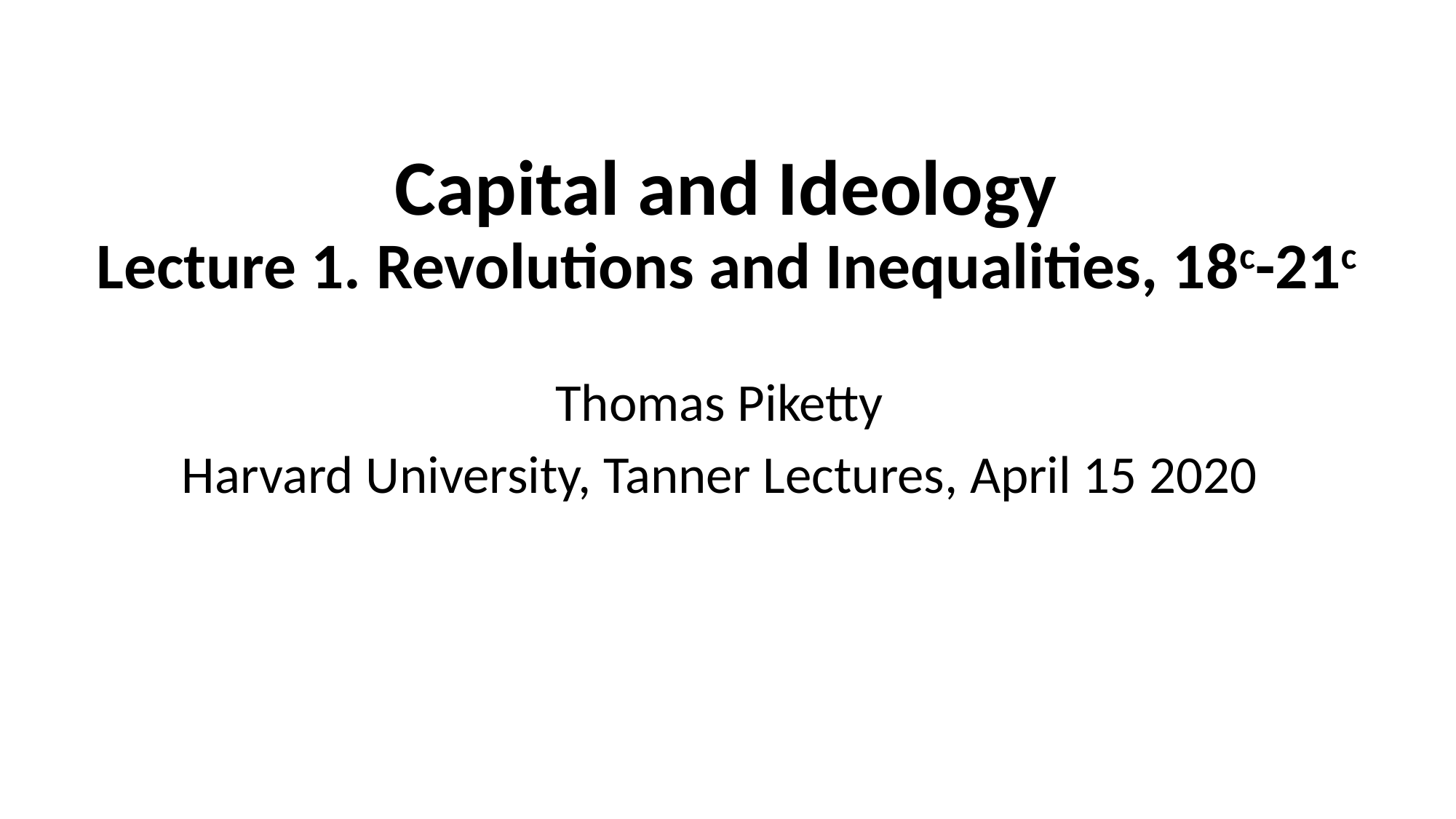

# Capital and Ideology Lecture 1. Revolutions and Inequalities, 18c-21c
Thomas Piketty
Harvard University, Tanner Lectures, April 15 2020